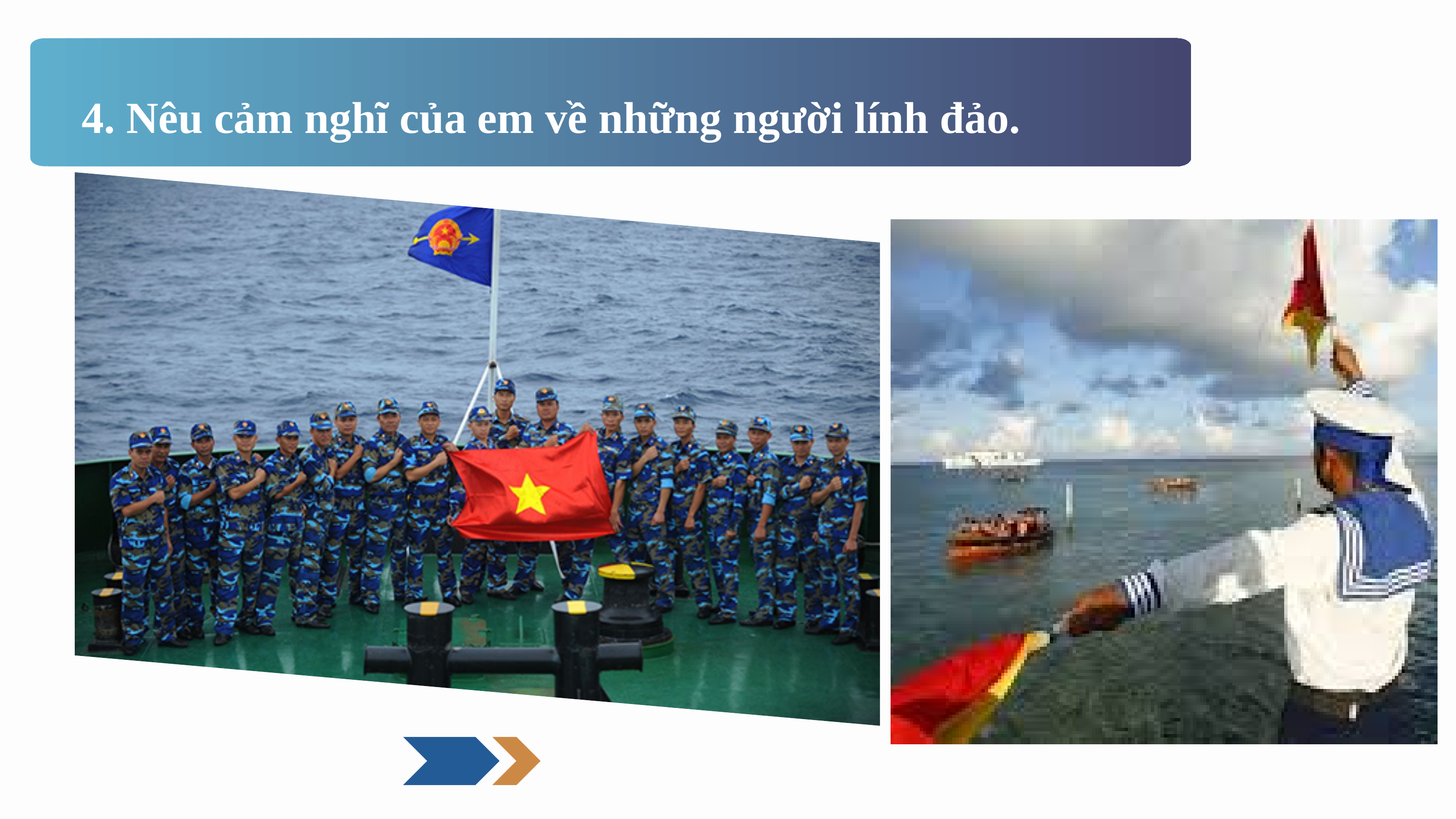

4. Nêu cảm nghĩ của em về những người lính đảo.